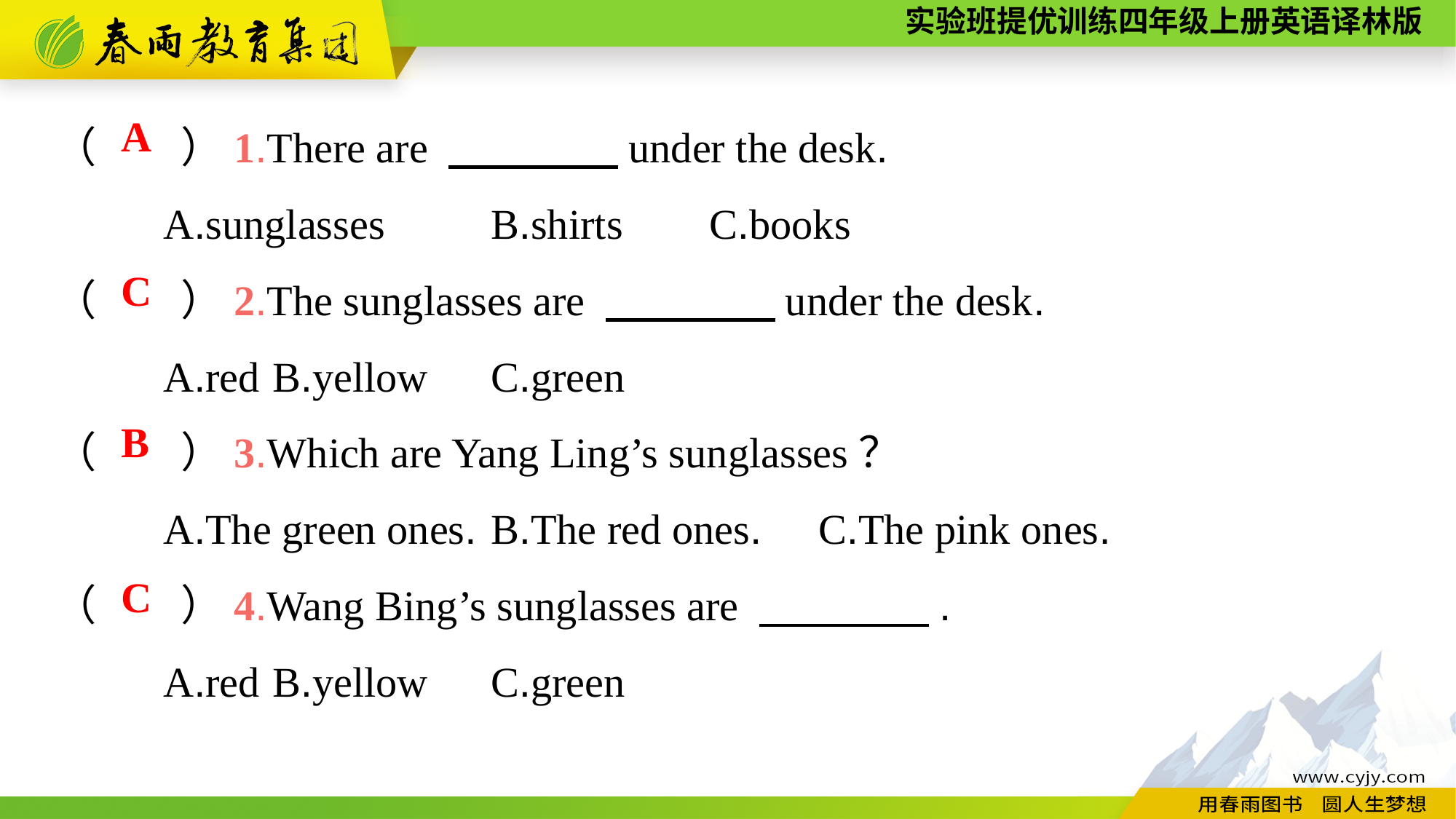

（　　）1.There are 　　　　under the desk.
	A.sunglasses	B.shirts	C.books
（　　）2.The sunglasses are 　　　　under the desk.
	A.red	B.yellow	C.green
（　　）3.Which are Yang Ling’s sunglasses？
	A.The green ones.	B.The red ones.	C.The pink ones.
（　　）4.Wang Bing’s sunglasses are 　　　　.
	A.red	B.yellow	C.green
A
C
B
C